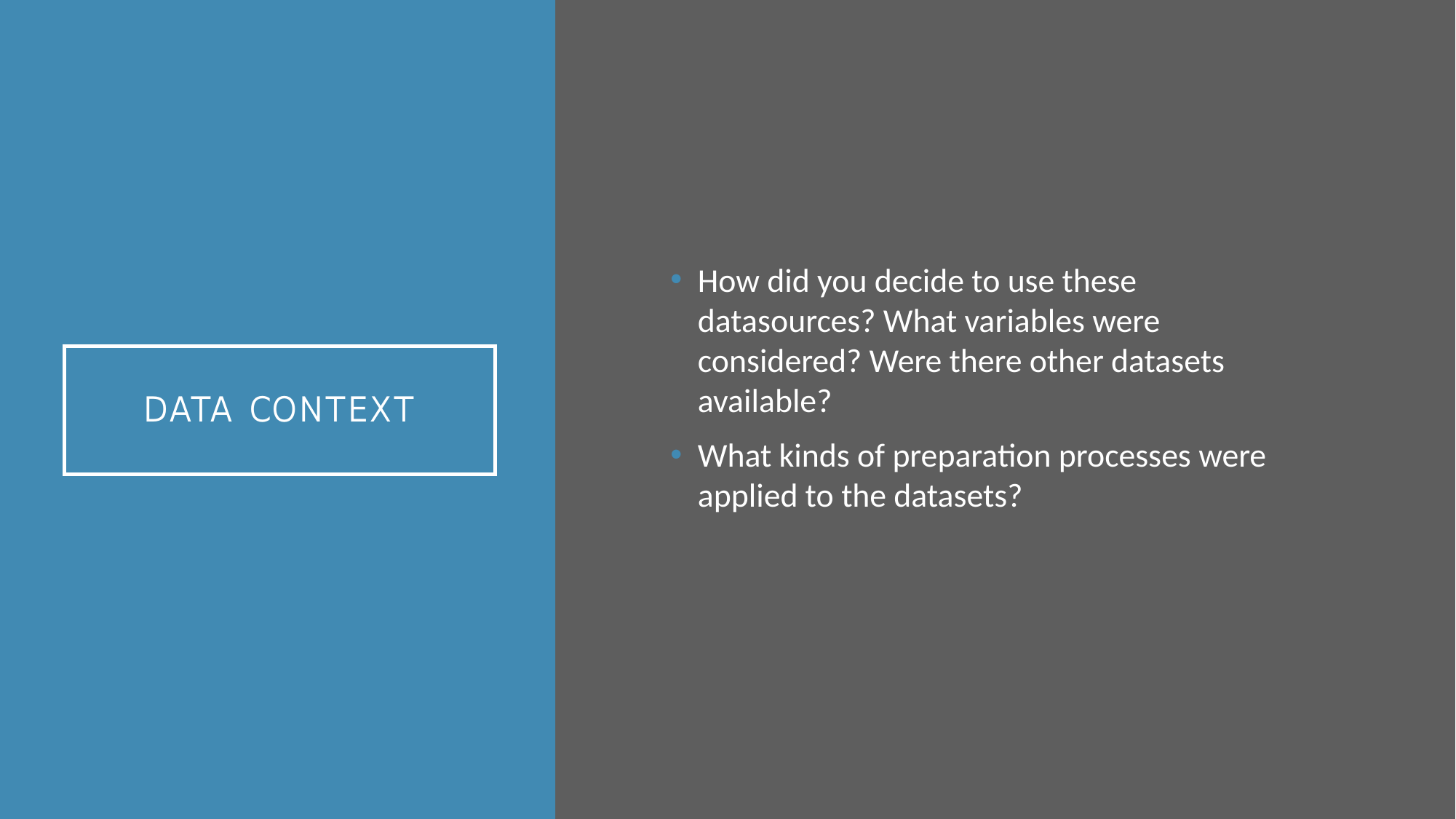

How did you decide to use these datasources? What variables were considered? Were there other datasets available?
What kinds of preparation processes were applied to the datasets?

# DATA CONTEXT